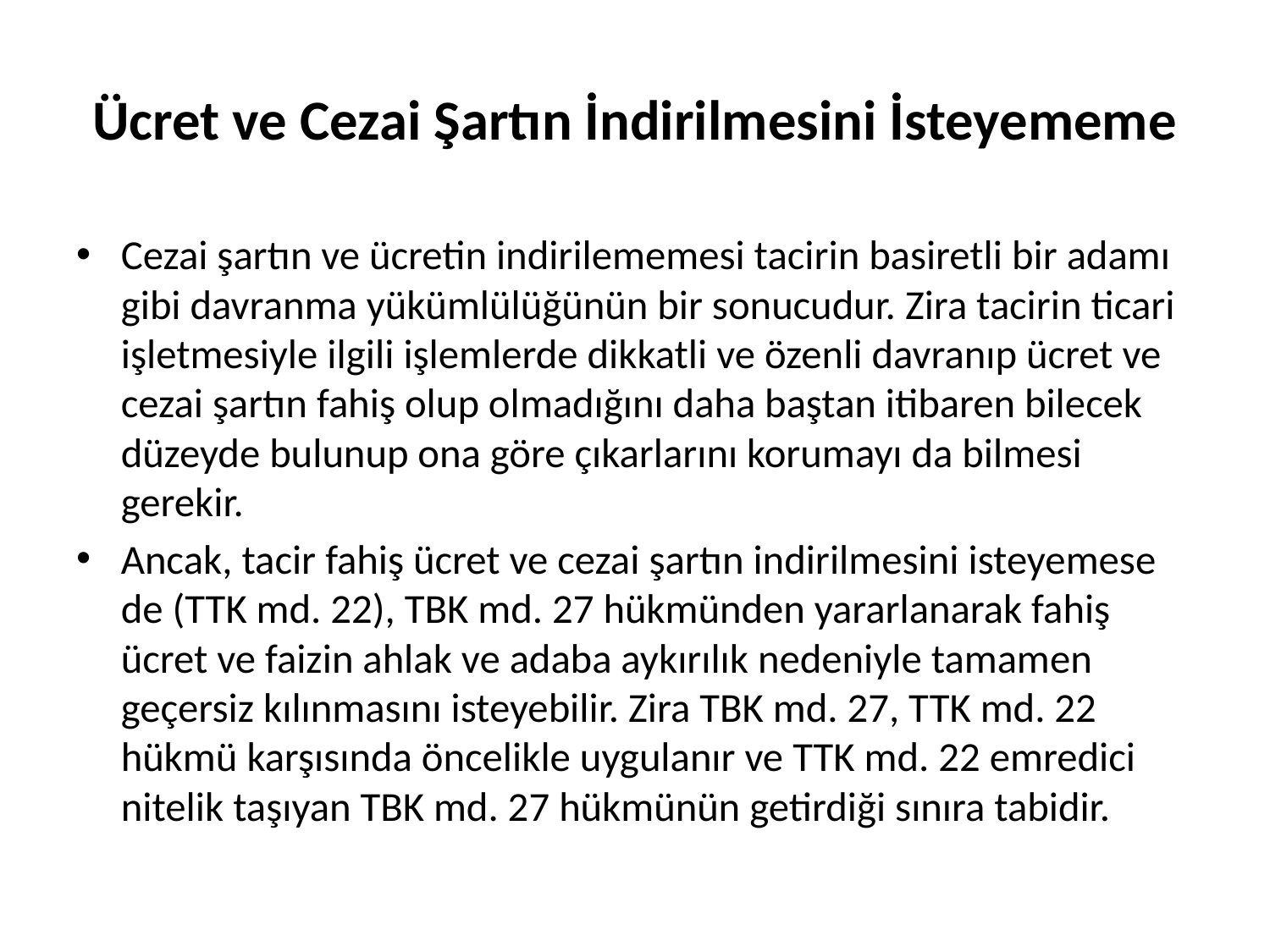

# Ücret ve Cezai Şartın İndirilmesini İsteyememe
Cezai şartın ve ücretin indirilememesi tacirin basiretli bir adamı gibi davranma yükümlülüğünün bir sonucudur. Zira tacirin ticari işletmesiyle ilgili işlemlerde dikkatli ve özenli davranıp ücret ve cezai şartın fahiş olup olmadığını daha baştan itibaren bilecek düzeyde bulunup ona göre çıkarlarını korumayı da bilmesi gerekir.
Ancak, tacir fahiş ücret ve cezai şartın indirilmesini isteyemese de (TTK md. 22), TBK md. 27 hükmünden yararlanarak fahiş ücret ve faizin ahlak ve adaba aykırılık nedeniyle tamamen geçersiz kılınmasını isteyebilir. Zira TBK md. 27, TTK md. 22 hükmü karşısında öncelikle uygulanır ve TTK md. 22 emredici nitelik taşıyan TBK md. 27 hükmünün getirdiği sınıra tabidir.